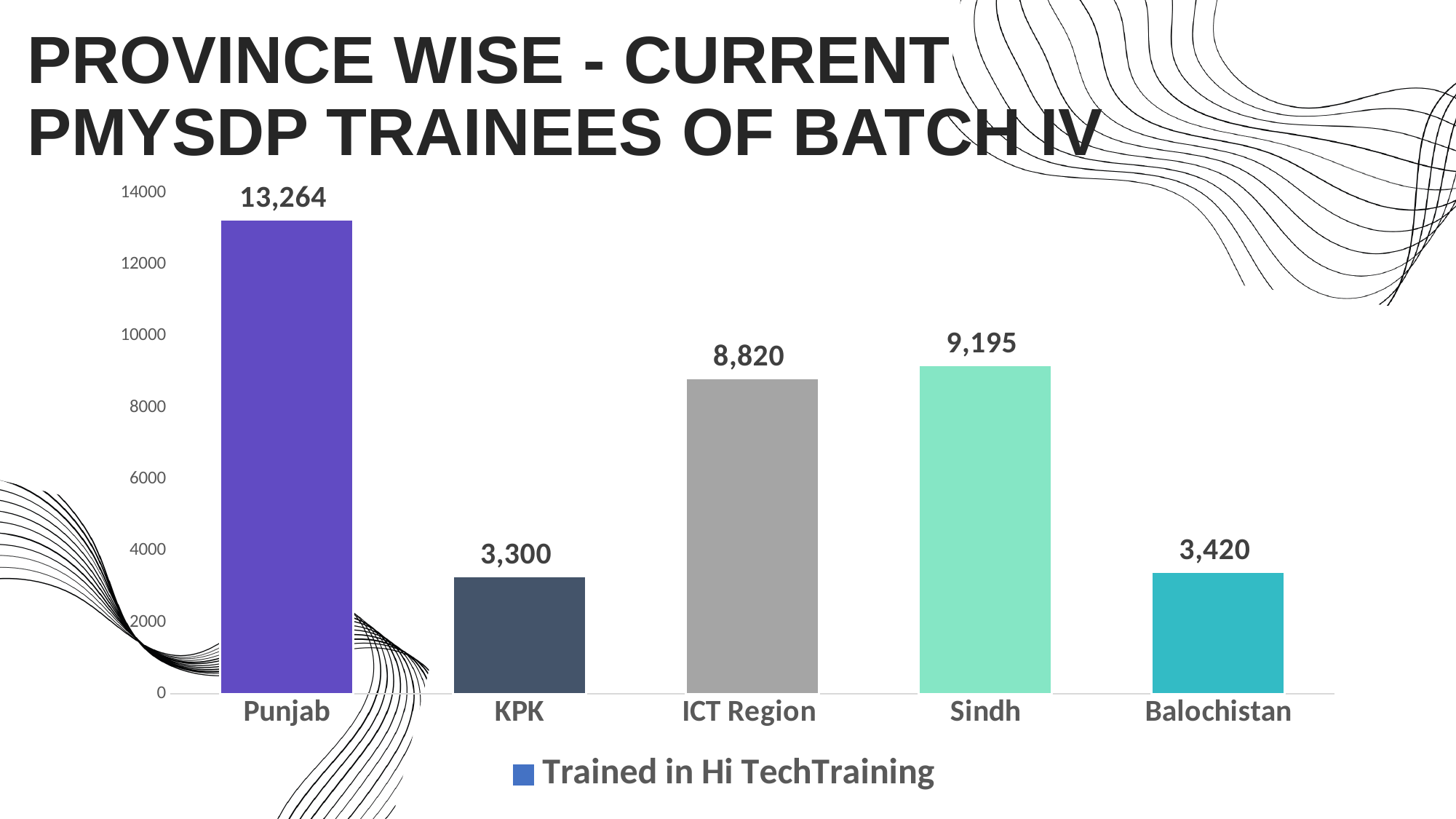

# PROVINCE WISE - CURRENT PMYSDP TRAINEES OF BATCH IV

### Chart

| Category | Trained in Hi TechTraining  |
|---|---|
| Punjab | 13264.0 |
| KPK | 3300.0 |
| ICT Region  | 8820.0 |
| Sindh | 9195.0 |
| Balochistan | 3420.0 |